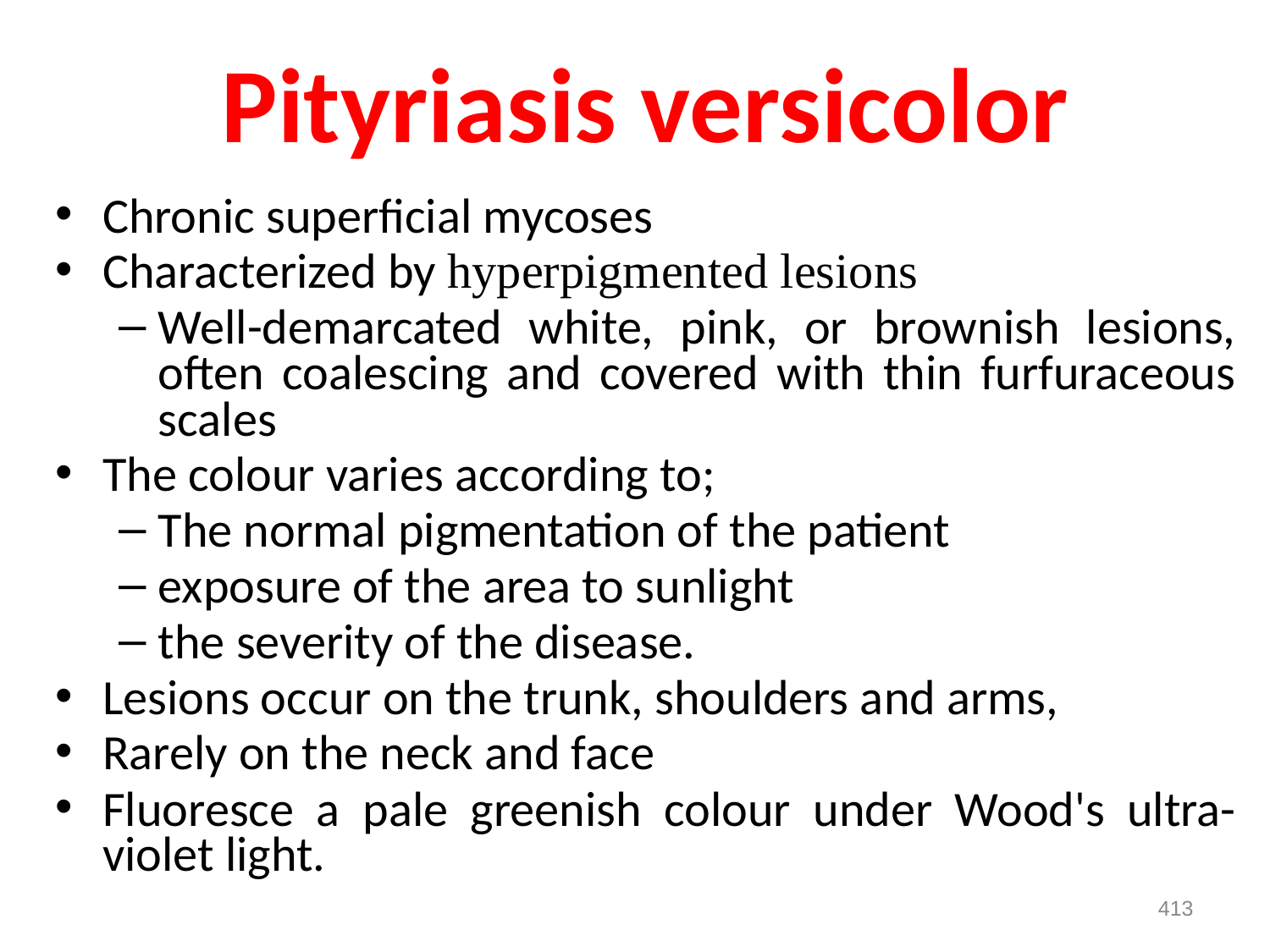

# Pityriasis versicolor
Chronic superficial mycoses
Characterized by hyperpigmented lesions
Well-demarcated white, pink, or brownish lesions, often coalescing and covered with thin furfuraceous scales
The colour varies according to;
The normal pigmentation of the patient
exposure of the area to sunlight
the severity of the disease.
Lesions occur on the trunk, shoulders and arms,
Rarely on the neck and face
Fluoresce a pale greenish colour under Wood's ultra-violet light.

413